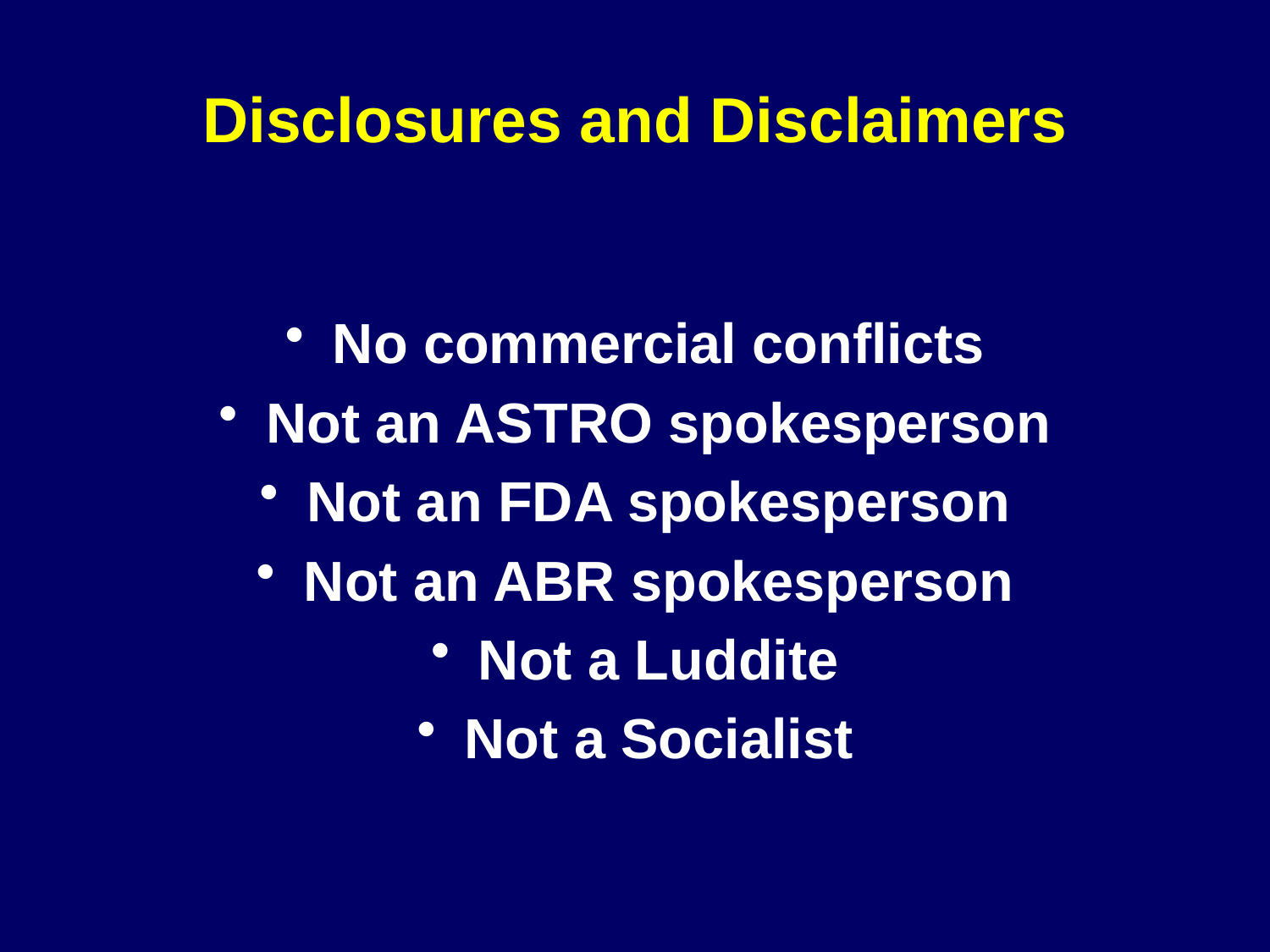

# Disclosures and Disclaimers

No commercial conflicts
Not an ASTRO spokesperson
Not an FDA spokesperson
Not an ABR spokesperson
Not a Luddite
Not a Socialist